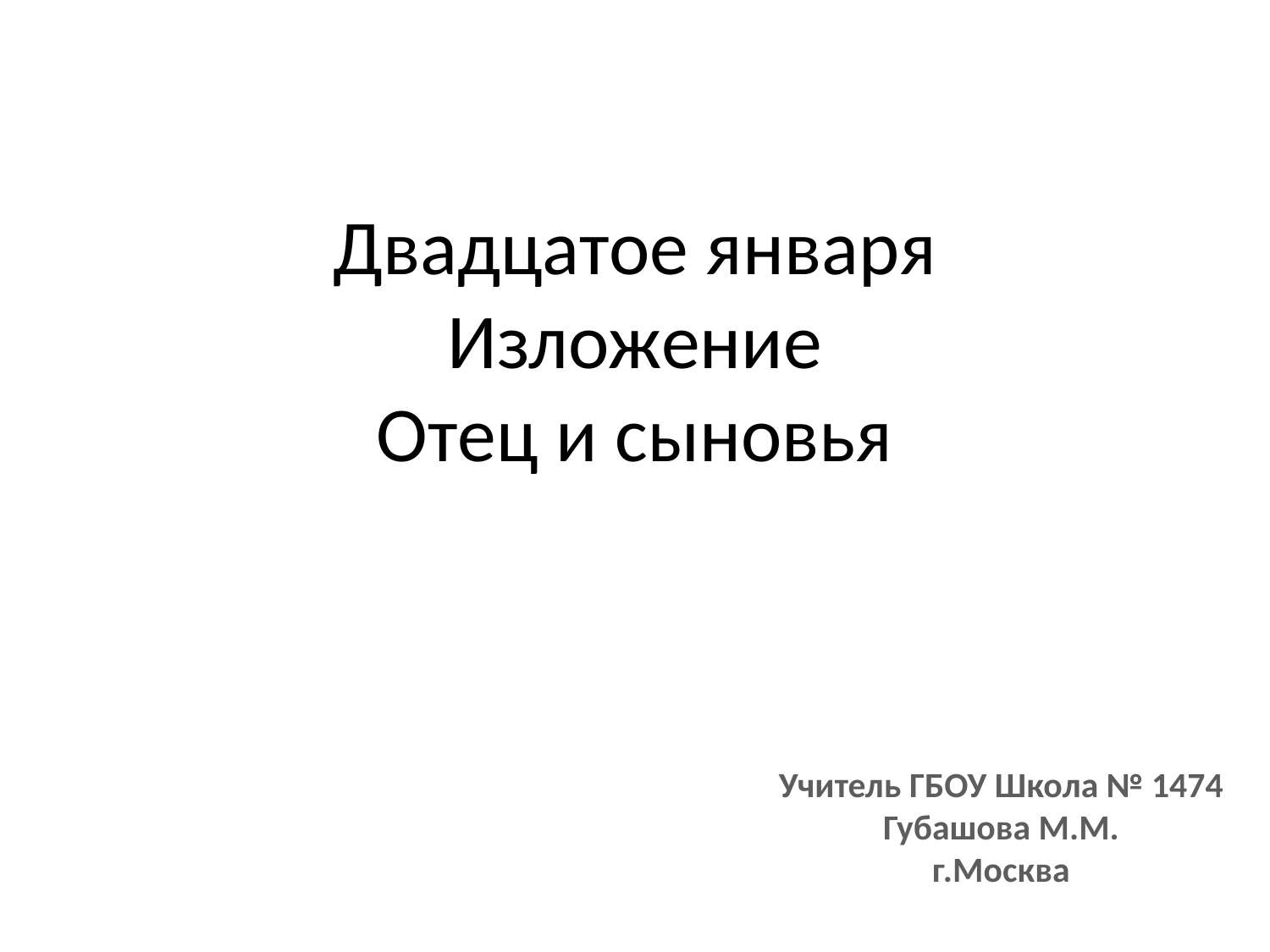

# Двадцатое января Изложение Отец и сыновья
Учитель ГБОУ Школа № 1474
Губашова М.М.
г.Москва